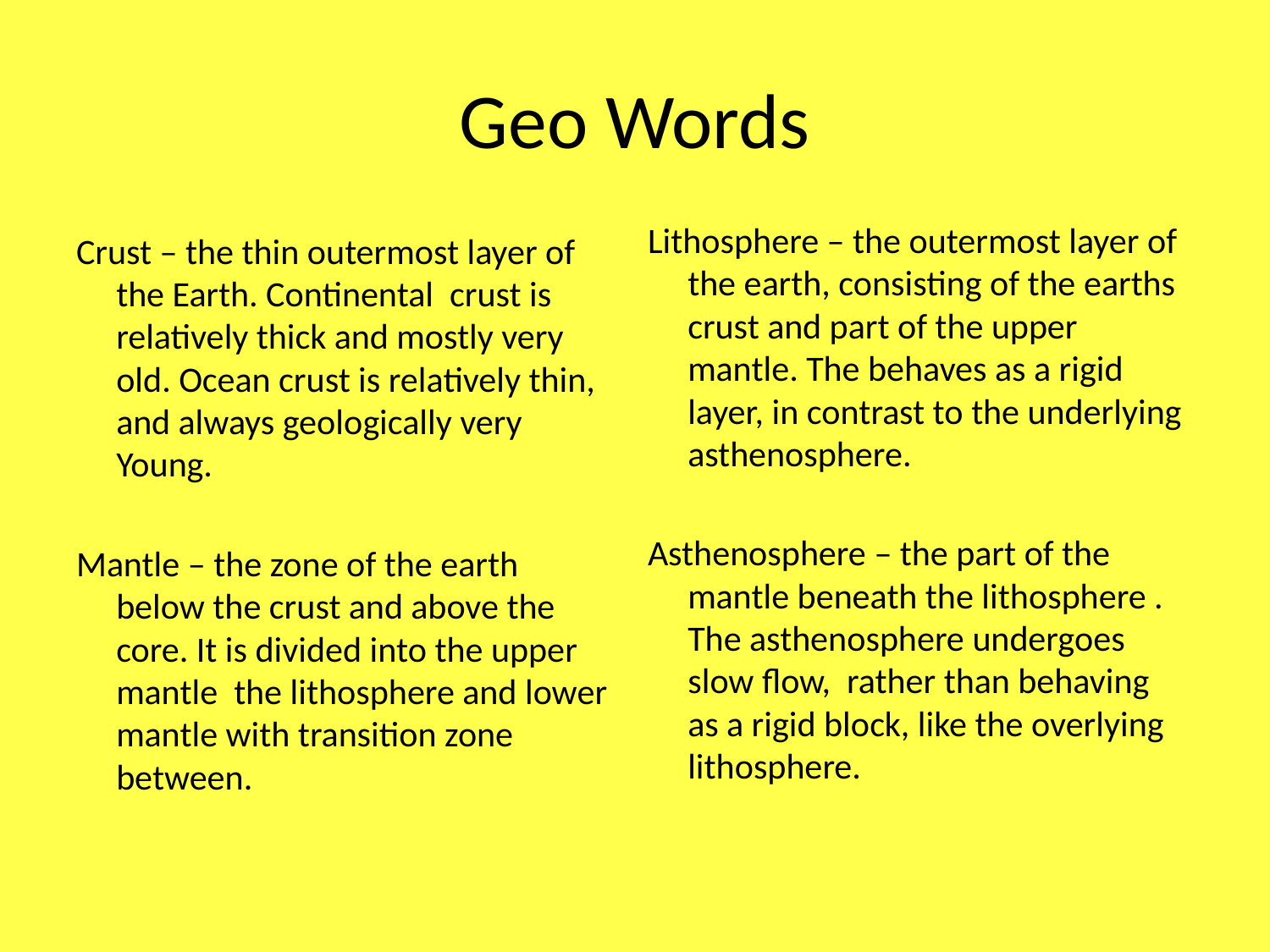

# Geo Words
Lithosphere – the outermost layer of the earth, consisting of the earths crust and part of the upper mantle. The behaves as a rigid layer, in contrast to the underlying asthenosphere.

Asthenosphere – the part of the mantle beneath the lithosphere . The asthenosphere undergoes slow flow,  rather than behaving as a rigid block, like the overlying lithosphere.

Crust – the thin outermost layer of the Earth. Continental  crust is relatively thick and mostly very old. Ocean crust is relatively thin, and always geologically very Young.

Mantle – the zone of the earth below the crust and above the core. It is divided into the upper mantle  the lithosphere and lower mantle with transition zone between.